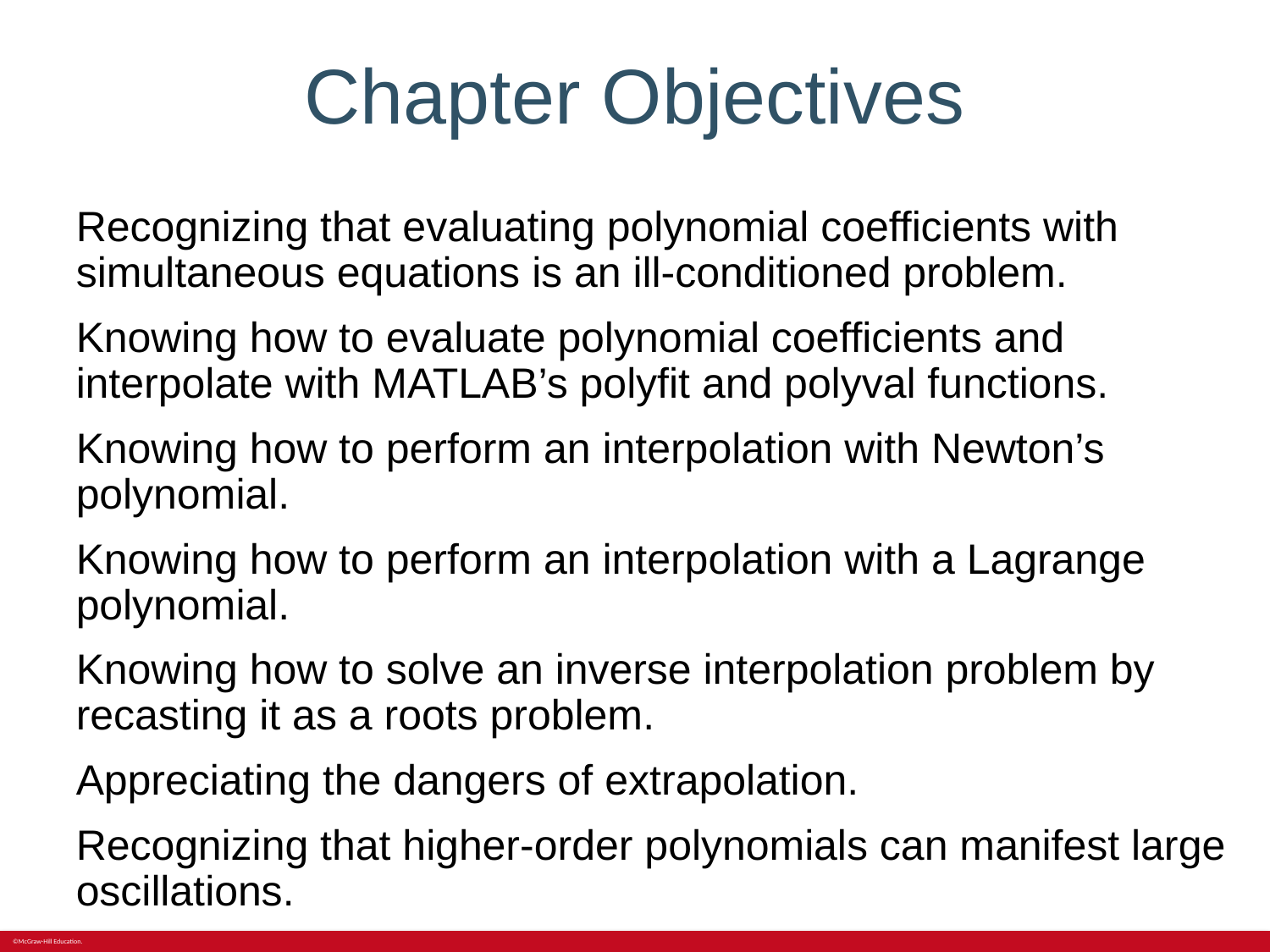

# Chapter Objectives
Recognizing that evaluating polynomial coefficients with simultaneous equations is an ill-conditioned problem.
Knowing how to evaluate polynomial coefficients and interpolate with MATLAB’s polyfit and polyval functions.
Knowing how to perform an interpolation with Newton’s polynomial.
Knowing how to perform an interpolation with a Lagrange polynomial.
Knowing how to solve an inverse interpolation problem by recasting it as a roots problem.
Appreciating the dangers of extrapolation.
Recognizing that higher-order polynomials can manifest large oscillations.